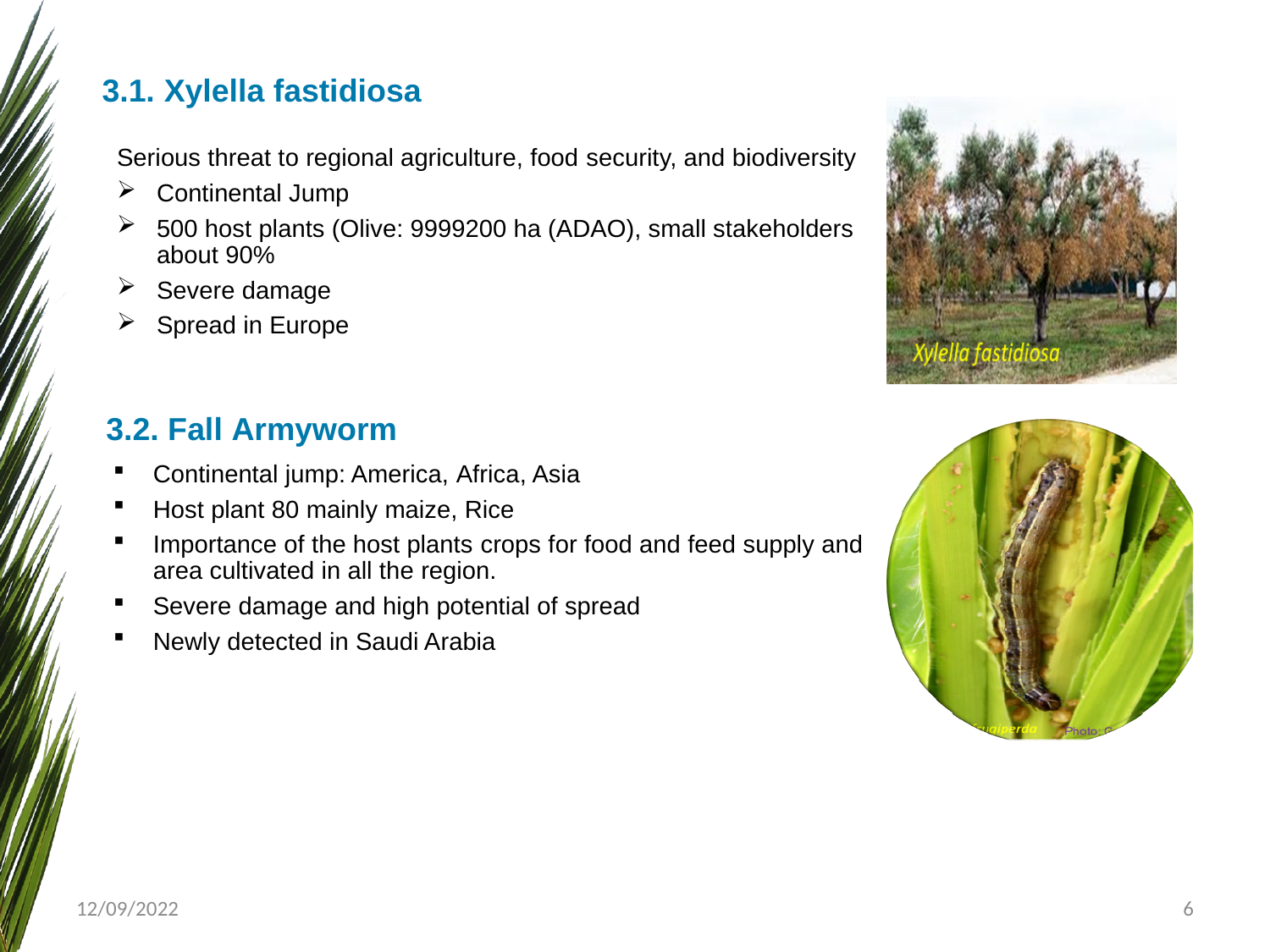

#
3. Emergent pests
3.1. Xylella fastidiosa

Serious threat to regional agriculture, food security, and biodiversity
Continental Jump
500 host plants (Olive: 9999200 ha (ADAO), small stakeholders about 90%
Severe damage
Spread in Europe
3.2. Fall Armyworm

Continental jump: America, Africa, Asia
Host plant 80 mainly maize, Rice
Importance of the host plants crops for food and feed supply and area cultivated in all the region.
Severe damage and high potential of spread
Newly detected in Saudi Arabia
12/09/2022
6